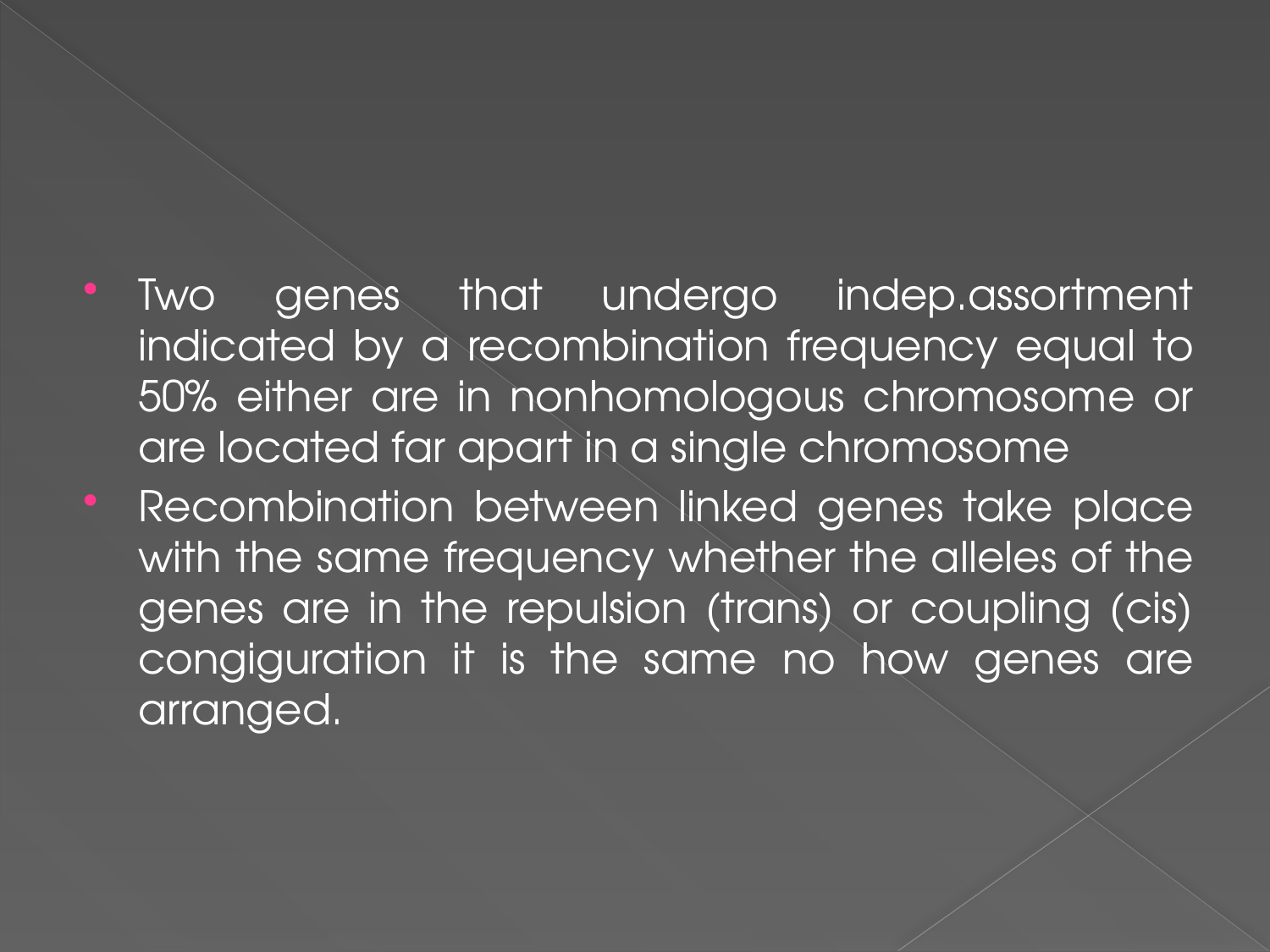

#
Two genes that undergo indep.assortment indicated by a recombination frequency equal to 50% either are in nonhomologous chromosome or are located far apart in a single chromosome
Recombination between linked genes take place with the same frequency whether the alleles of the genes are in the repulsion (trans) or coupling (cis) congiguration it is the same no how genes are arranged.